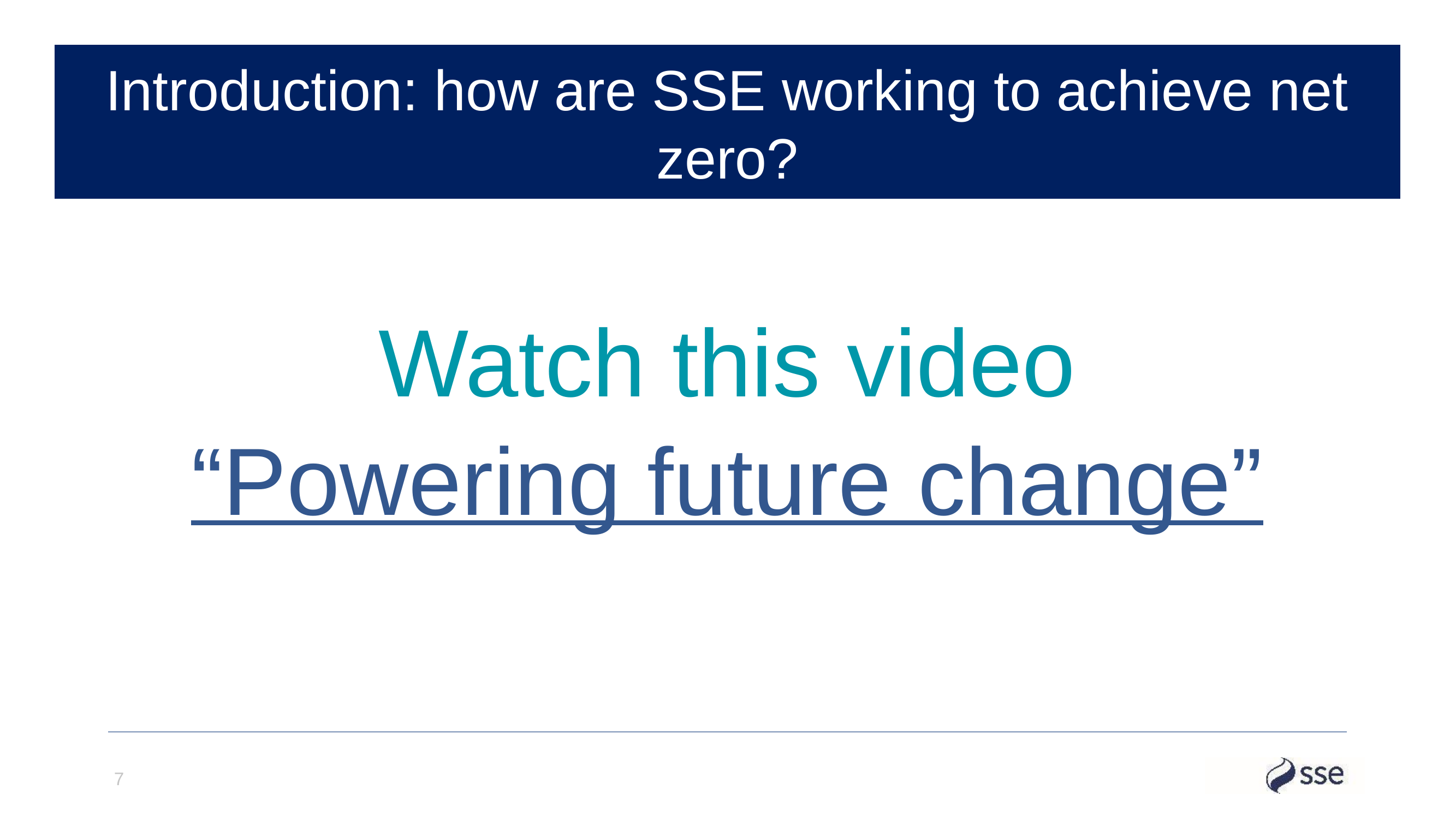

Introduction: how are SSE working to achieve net zero?
Watch this video
“Powering future change”

7